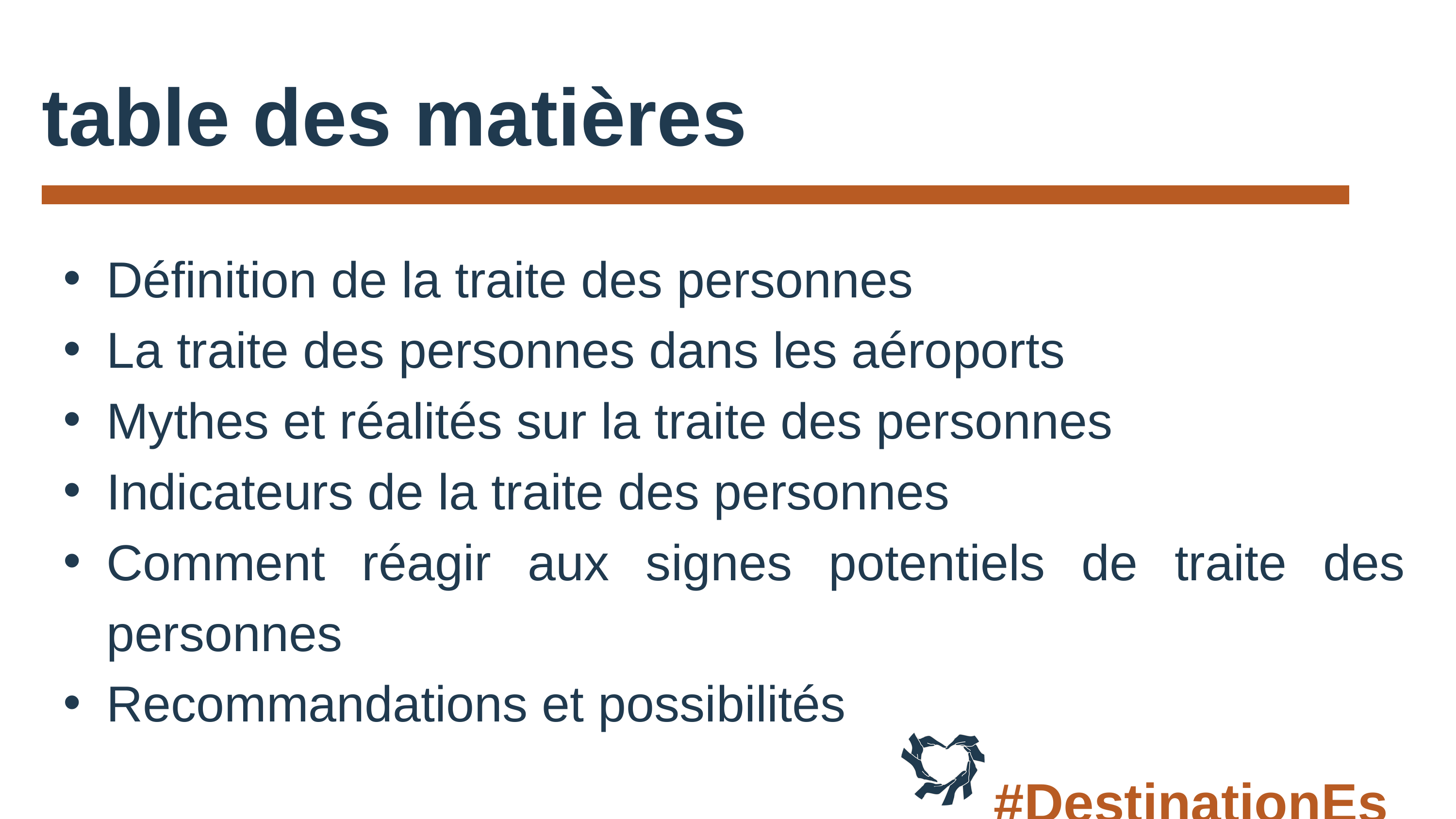

table des matières

Définition de la traite des personnes
La traite des personnes dans les aéroports
Mythes et réalités sur la traite des personnes
Indicateurs de la traite des personnes
Comment réagir aux signes potentiels de traite des personnes
Recommandations et possibilités

#DestinationEspoir